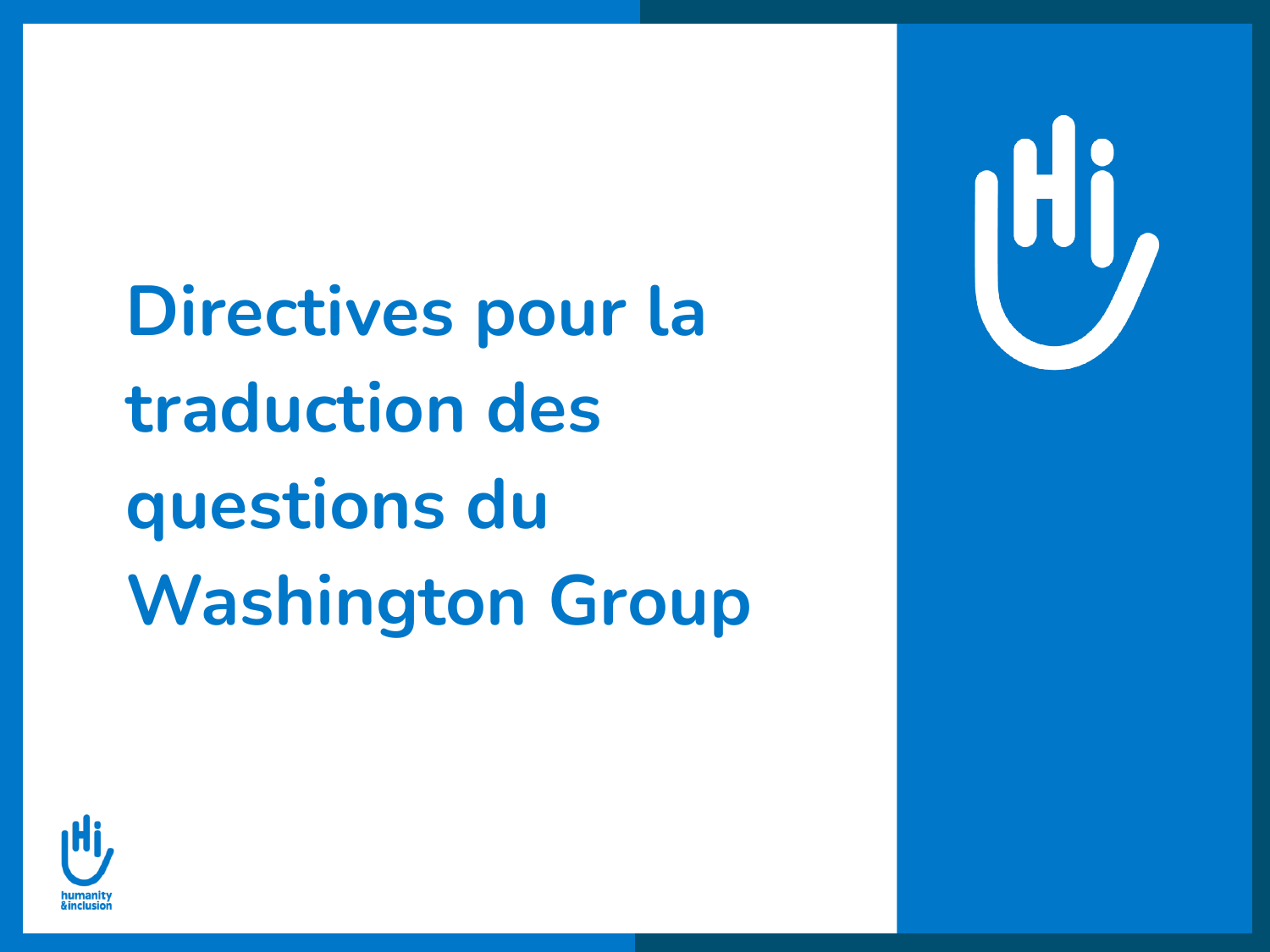

Directives pour la traduction des questions du Washington Group